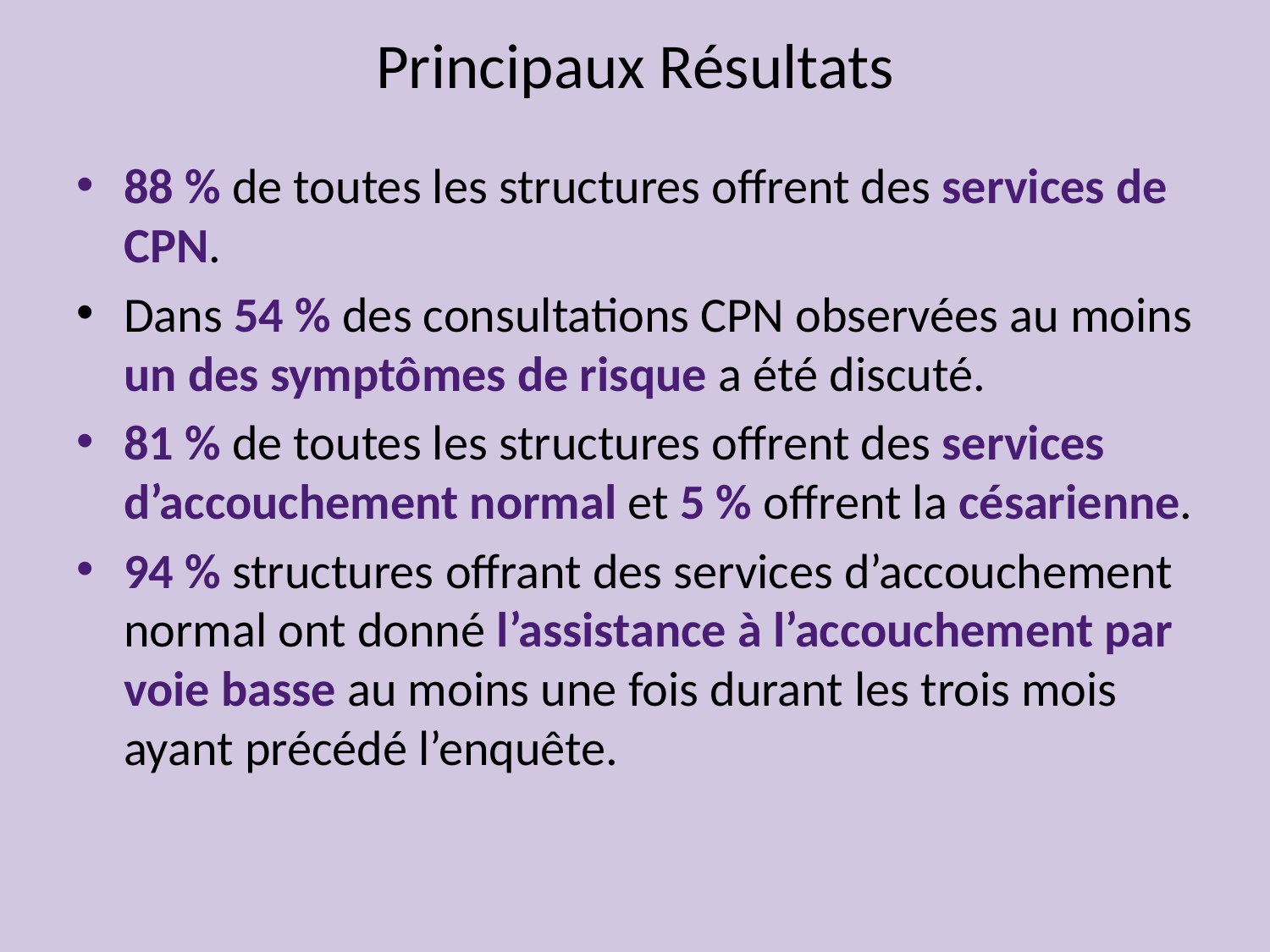

Principaux Résultats
88 % de toutes les structures offrent des services de CPN.
Dans 54 % des consultations CPN observées au moins un des symptômes de risque a été discuté.
81 % de toutes les structures offrent des services d’accouchement normal et 5 % offrent la césarienne.
94 % structures offrant des services d’accouchement normal ont donné l’assistance à l’accouchement par voie basse au moins une fois durant les trois mois ayant précédé l’enquête.